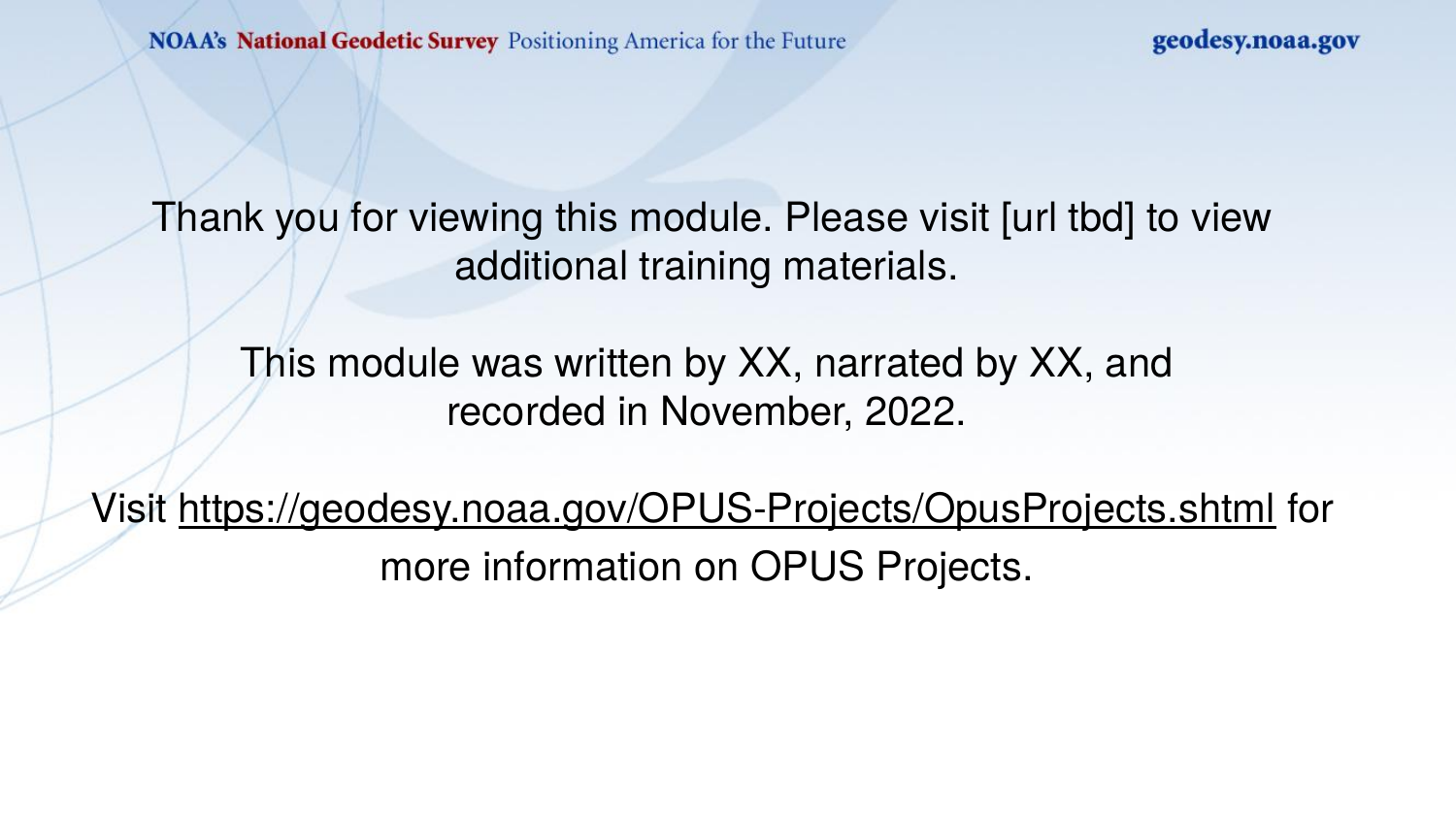

Thank you for viewing this module. Please visit [url tbd] to view additional training materials.

This module was written by XX, narrated by XX, and
recorded in November, 2022.

Visit https://geodesy.noaa.gov/OPUS-Projects/OpusProjects.shtml for more information on OPUS Projects.